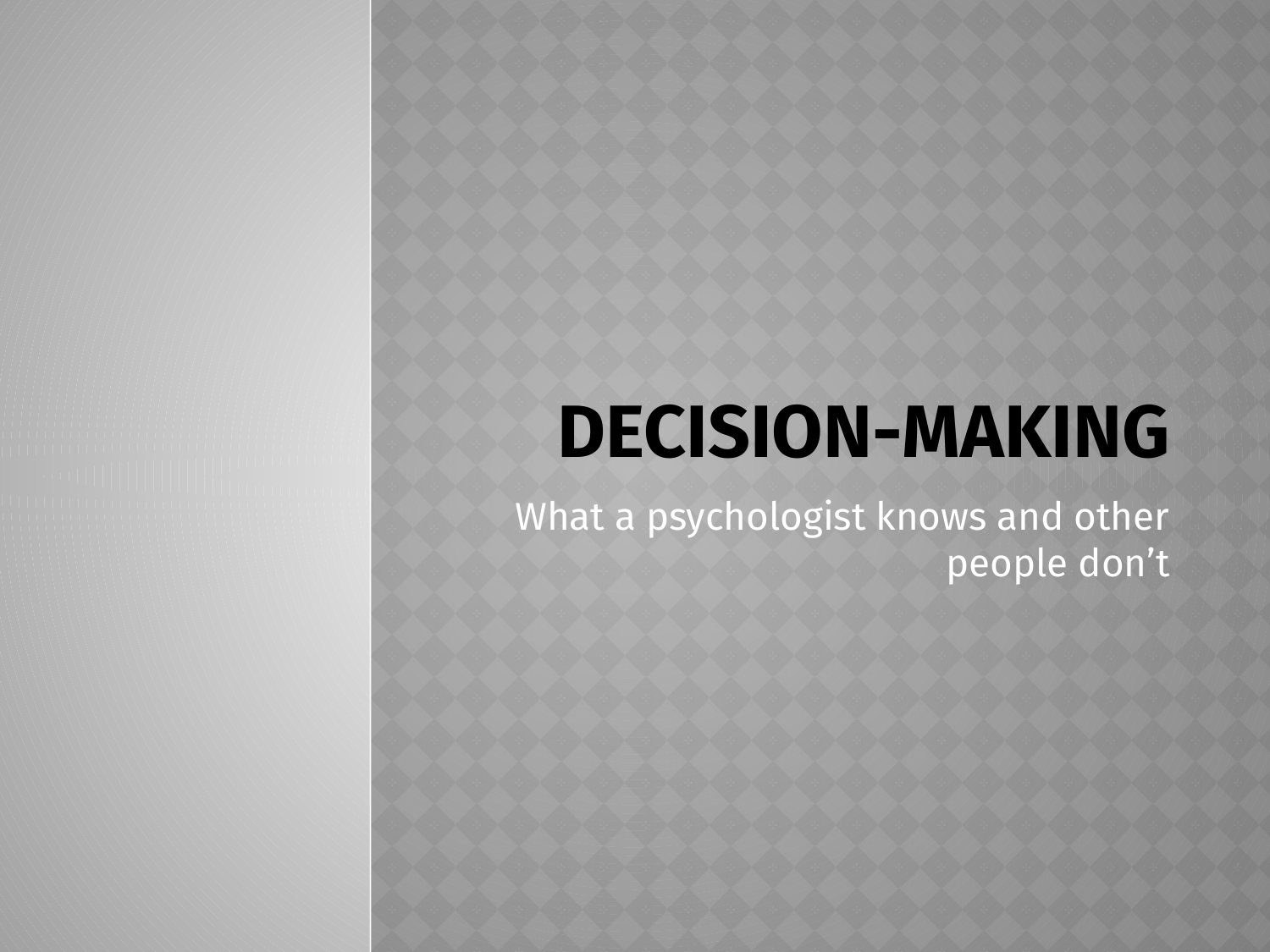

# Decision-MAKING
What a psychologist knows and other people don’t